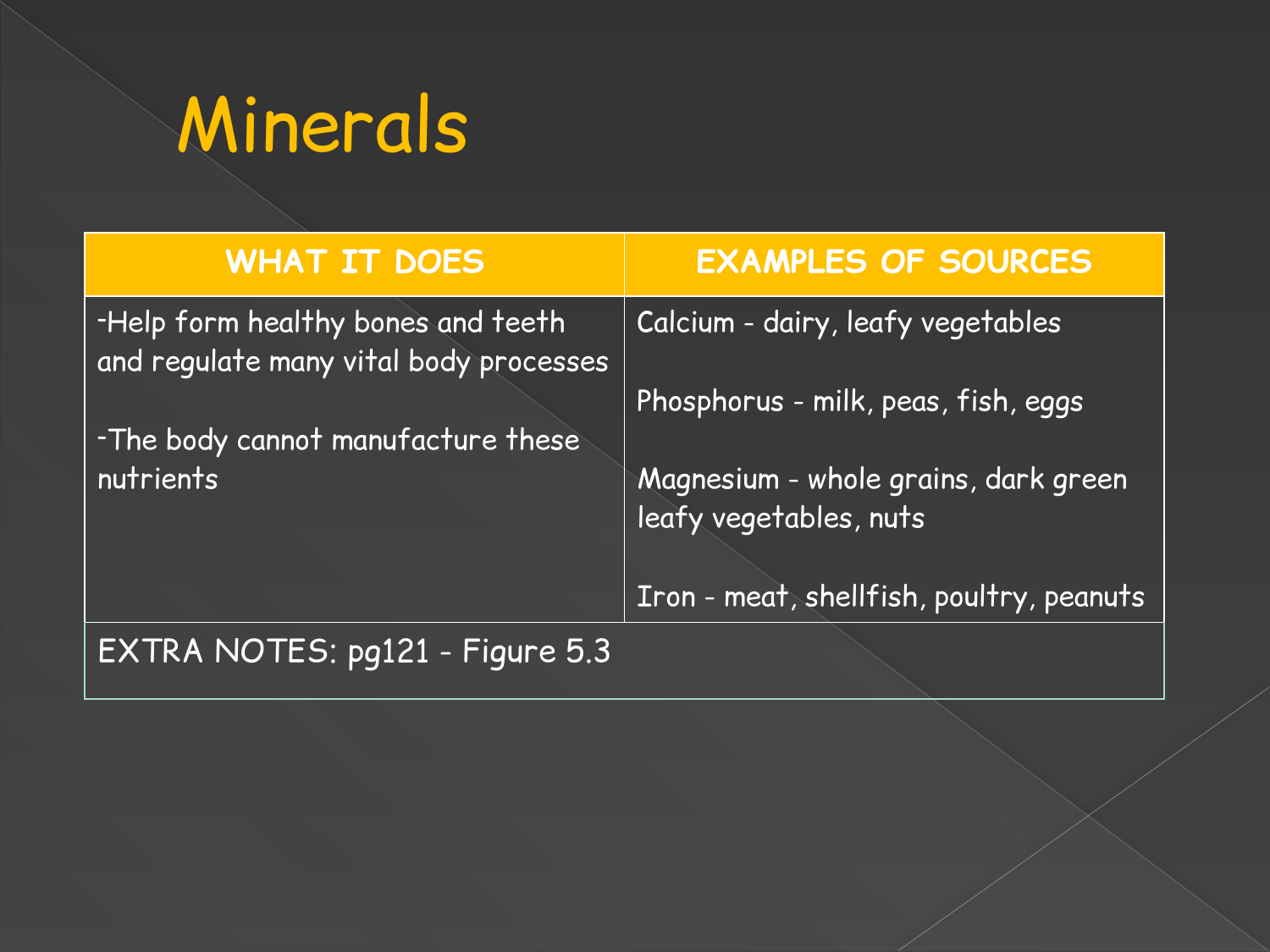

# Minerals
| WHAT IT DOES | EXAMPLES OF SOURCES |
| --- | --- |
| Help form healthy bones and teeth and regulate many vital body processes The body cannot manufacture these nutrients | Calcium - dairy, leafy vegetables Phosphorus - milk, peas, fish, eggs Magnesium - whole grains, dark green leafy vegetables, nuts Iron - meat, shellfish, poultry, peanuts |
| EXTRA NOTES: pg121 - Figure 5.3 |  |